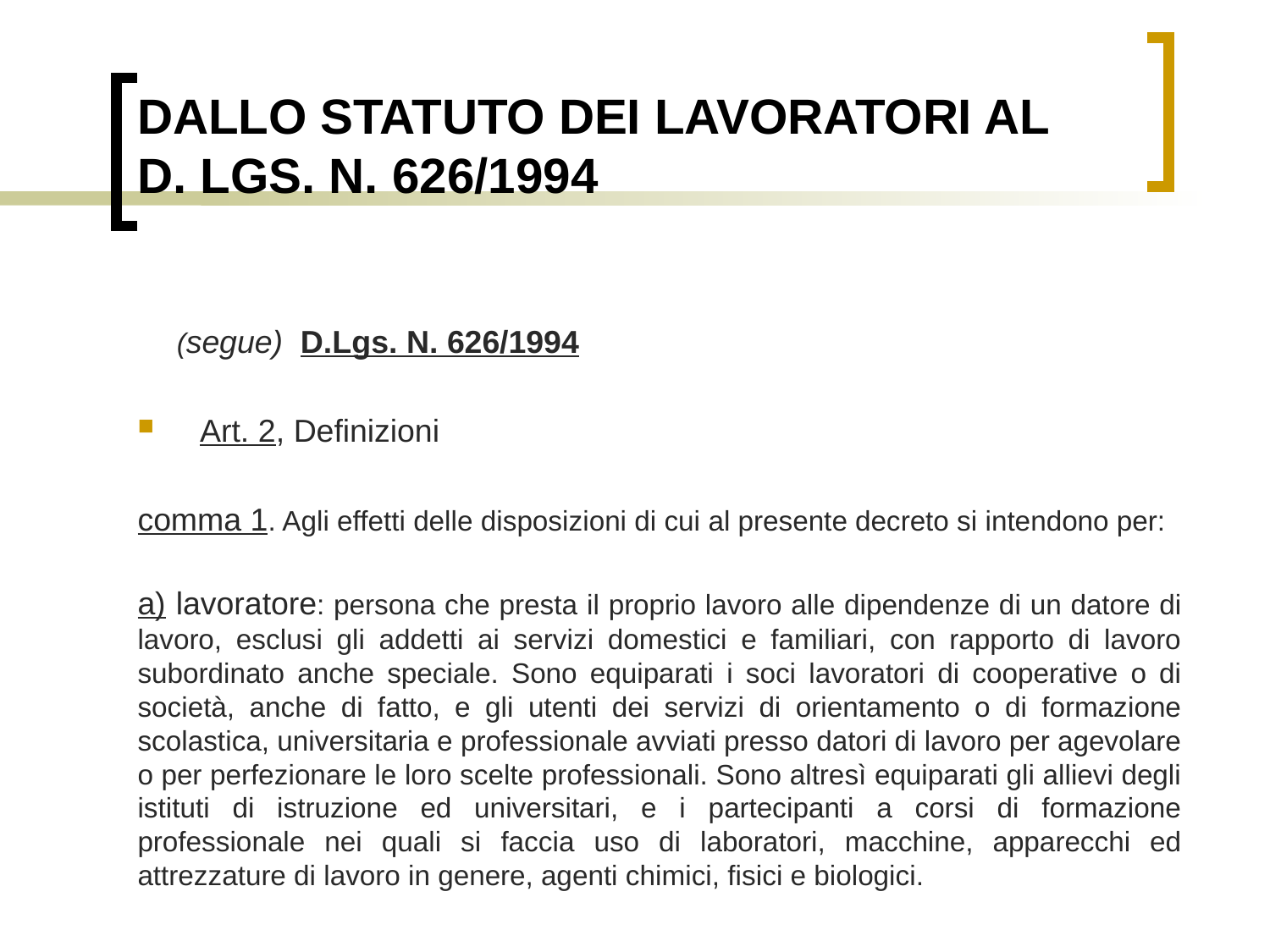

# DALLO STATUTO DEI LAVORATORI AL D. LGS. N. 626/1994

     (segue)  D.Lgs. N. 626/1994

Art. 2, Definizioni

comma 1. Agli effetti delle disposizioni di cui al presente decreto si intendono per:

a) lavoratore: persona che presta il proprio lavoro alle dipendenze di un datore di lavoro, esclusi gli addetti ai servizi domestici e familiari, con rapporto di lavoro subordinato anche speciale. Sono equiparati i soci lavoratori di cooperative o di società, anche di fatto, e gli utenti dei servizi di orientamento o di formazione scolastica, universitaria e professionale avviati presso datori di lavoro per agevolare o per perfezionare le loro scelte professionali. Sono altresì equiparati gli allievi degli istituti di istruzione ed universitari, e i partecipanti a corsi di formazione professionale nei quali si faccia uso di laboratori, macchine, apparecchi ed attrezzature di lavoro in genere, agenti chimici, fisici e biologici.